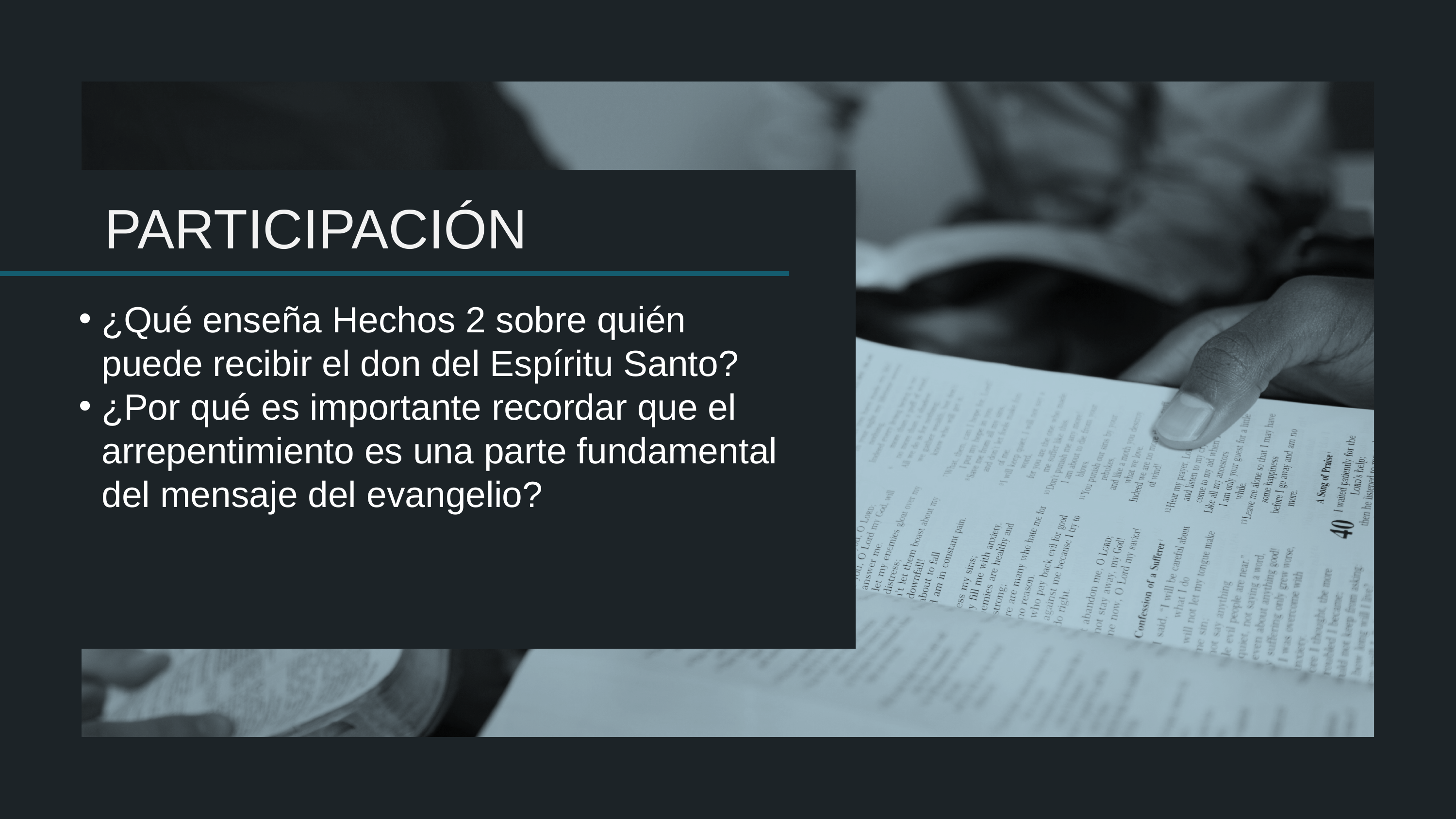

¿Qué enseña Hechos 2 sobre quién puede recibir el don del Espíritu Santo?
¿Por qué es importante recordar que el arrepentimiento es una parte fundamental del mensaje del evangelio?